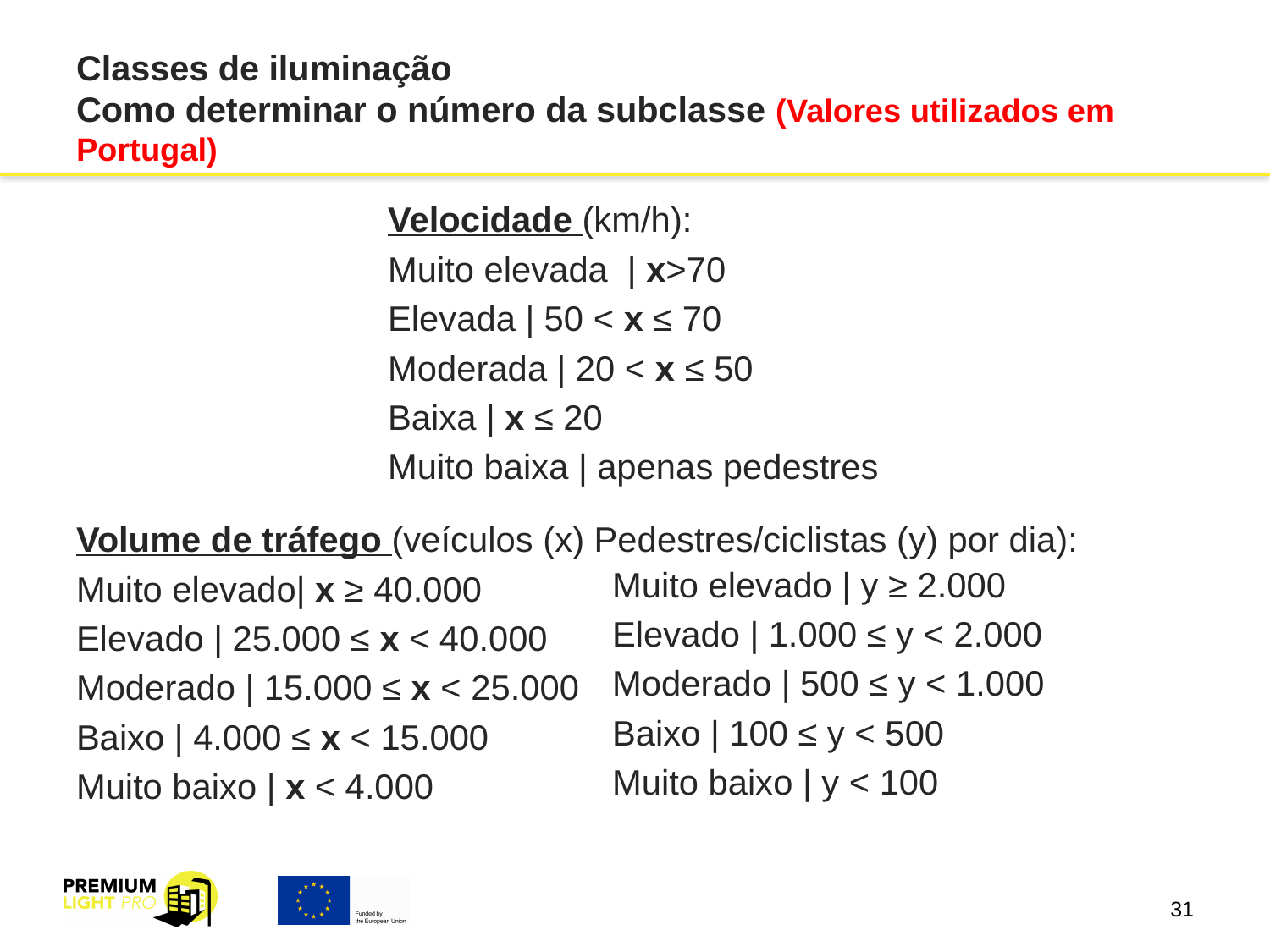

# Classes de iluminação Como determinar o número da subclasse (Valores utilizados em Portugal)
Velocidade (km/h):
Muito elevada  | x>70
Elevada | 50 < x ≤ 70
Moderada | 20 < x ≤ 50
Baixa | x ≤ 20
Muito baixa | apenas pedestres
Volume de tráfego (veículos (x) Pedestres/ciclistas (y) por dia):
Muito elevado| x ≥ 40.000
Elevado | 25.000 ≤ x < 40.000
Moderado | 15.000 ≤ x < 25.000
Baixo | 4.000 ≤ x < 15.000
Muito baixo | x < 4.000

Muito elevado | y ≥ 2.000
Elevado | 1.000 ≤ y < 2.000
Moderado | 500 ≤ y < 1.000
Baixo | 100 ≤ y < 500
Muito baixo | y < 100